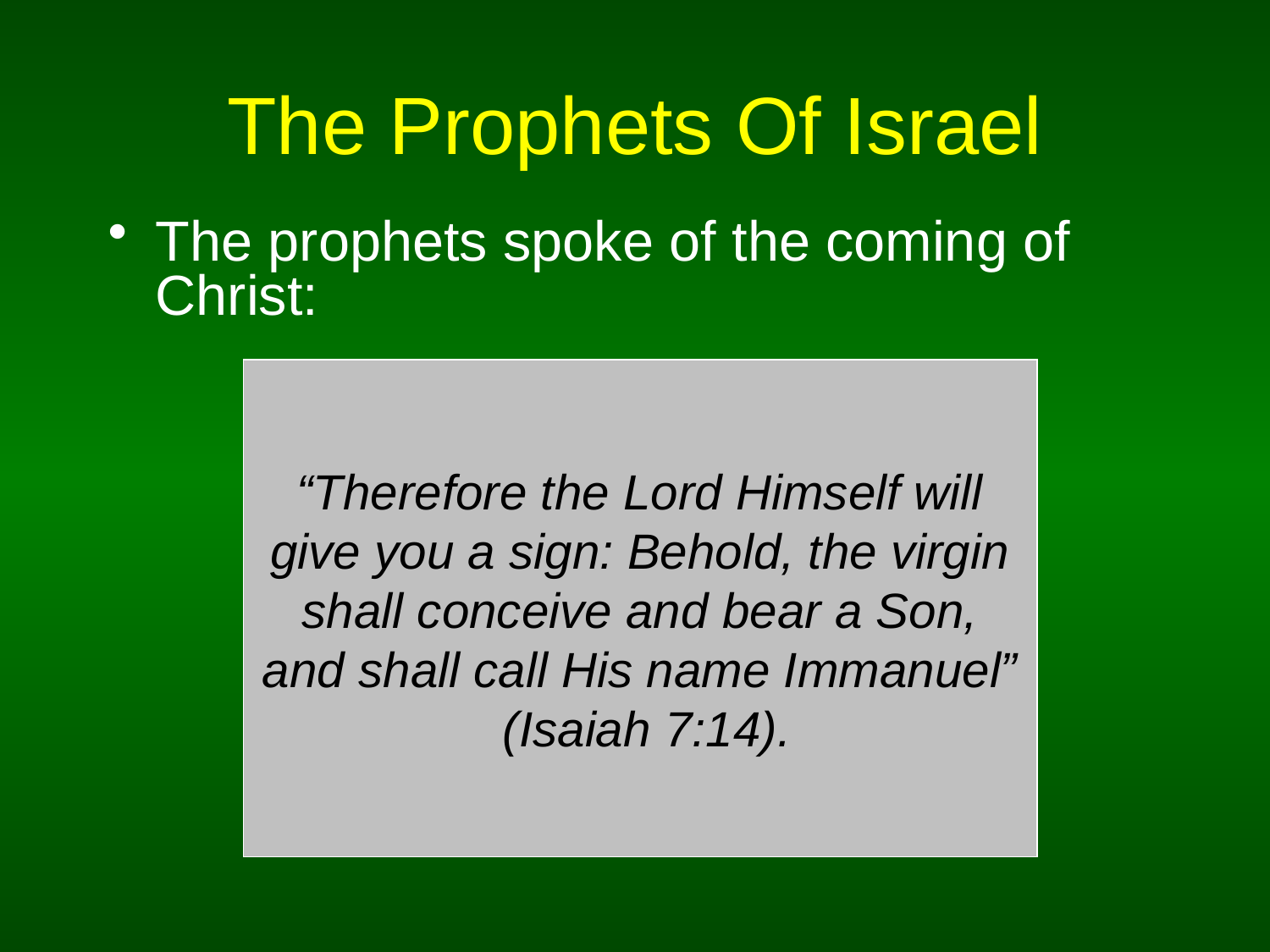

# The Prophets Of Israel
The prophets spoke of the coming of Christ:
“Therefore the Lord Himself will give you a sign: Behold, the virgin shall conceive and bear a Son, and shall call His name Immanuel”  (Isaiah 7:14).